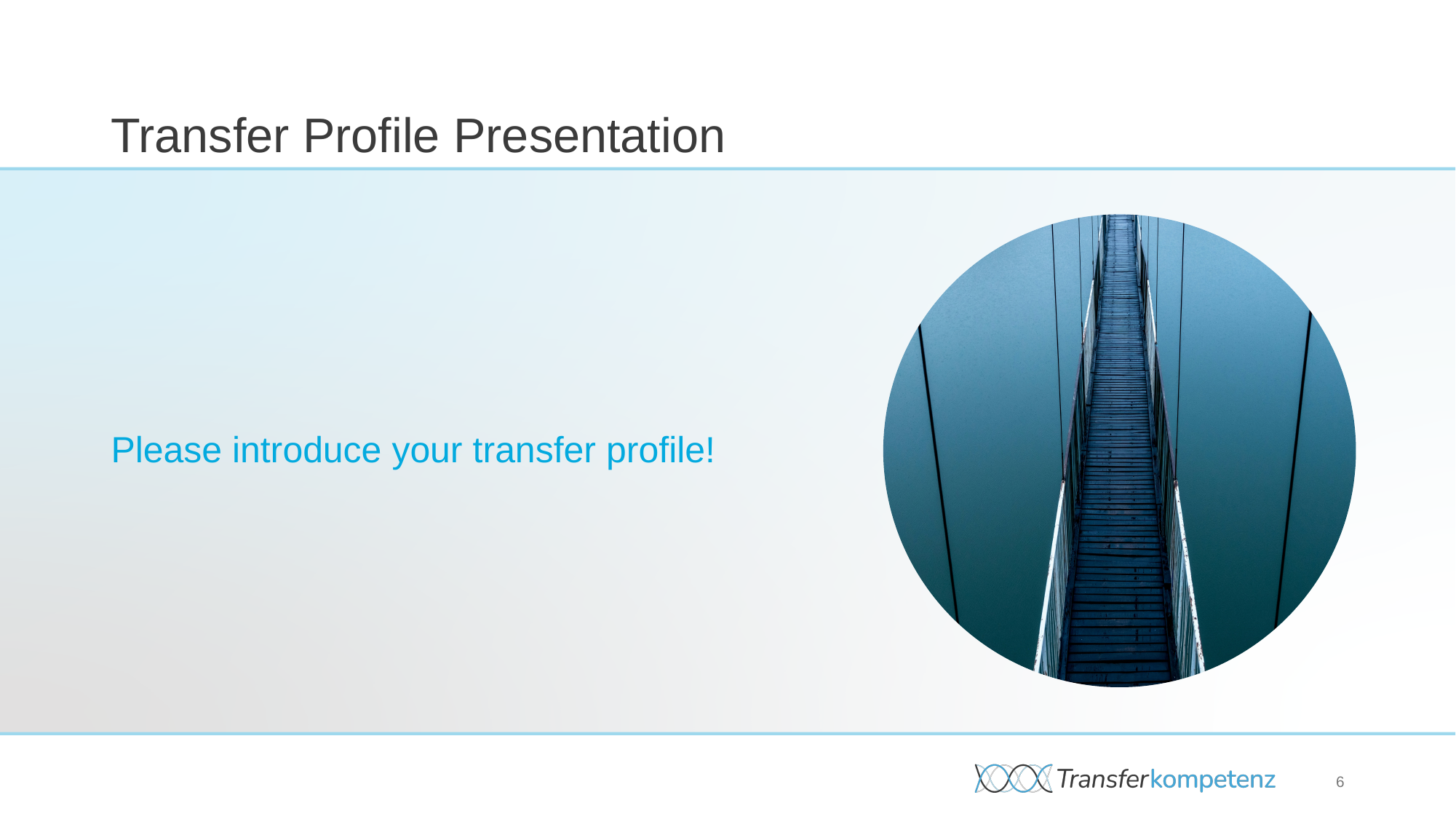

# Transfer Profile Presentation
Please introduce your transfer profile!​

6